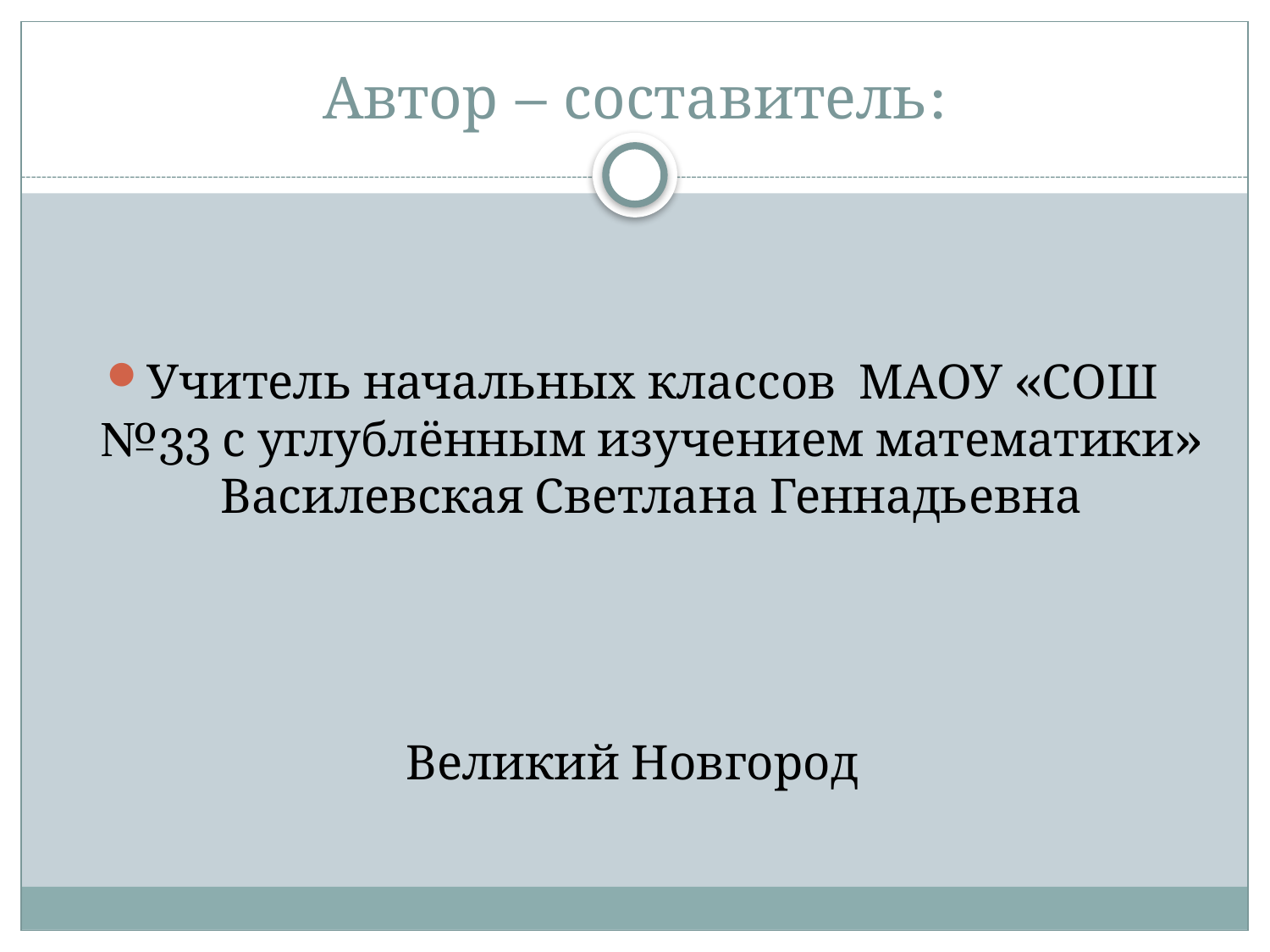

# Автор – составитель:

Учитель начальных классов  МАОУ «СОШ №33 с углублённым изучением математики»
Василевская Светлана Геннадьевна

Великий Новгород